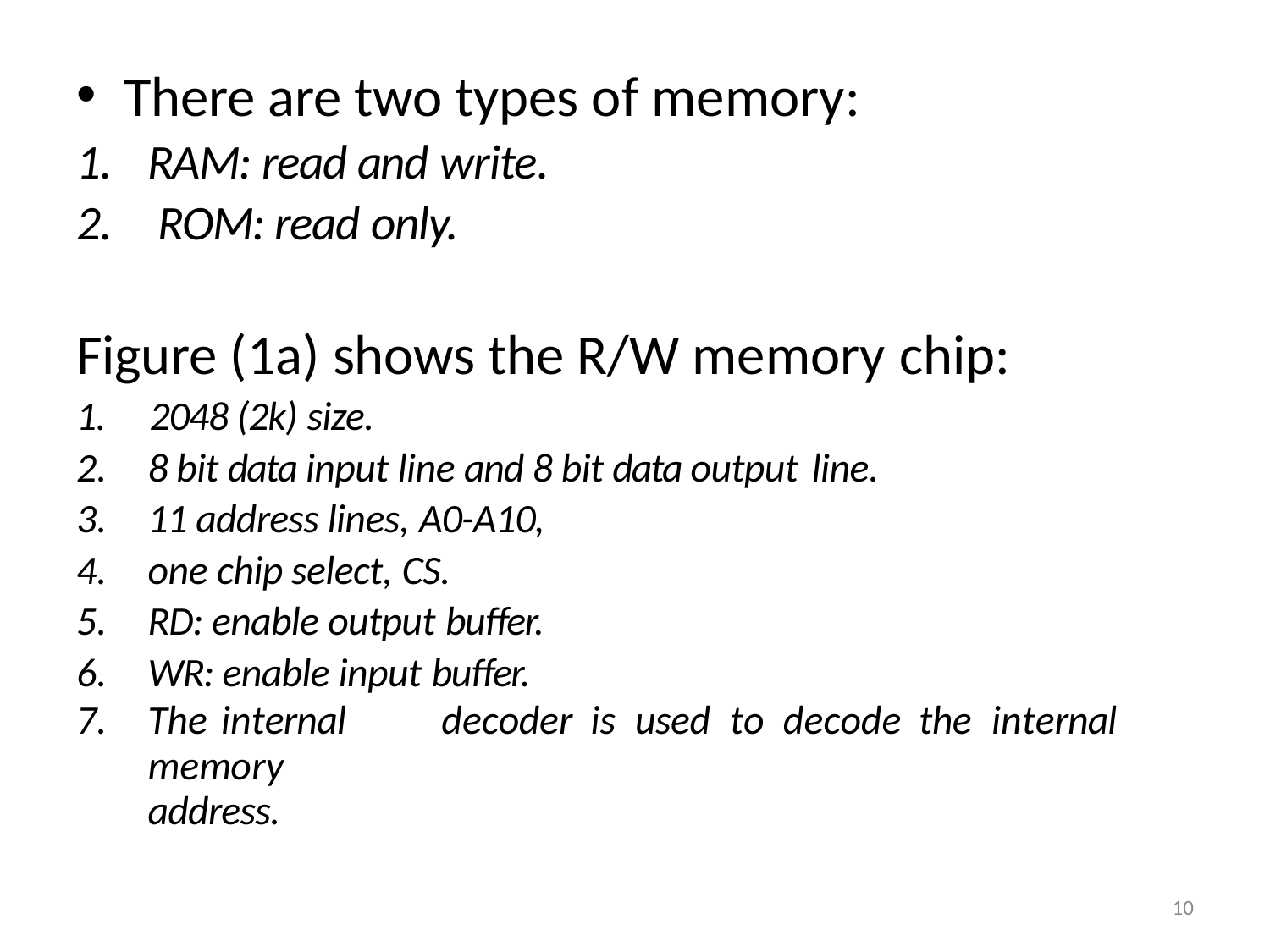

There are two types of memory:
RAM: read and write.
ROM: read only.

Figure (1a) shows the R/W memory chip:
1.	2048 (2k) size.
8 bit data input line and 8 bit data output line.
11 address lines, A0-A10,
one chip select, CS.
RD: enable output buffer.
WR: enable input buffer.
The	internal	decoder	is	used	to	decode	the	internal	memory
address.
10